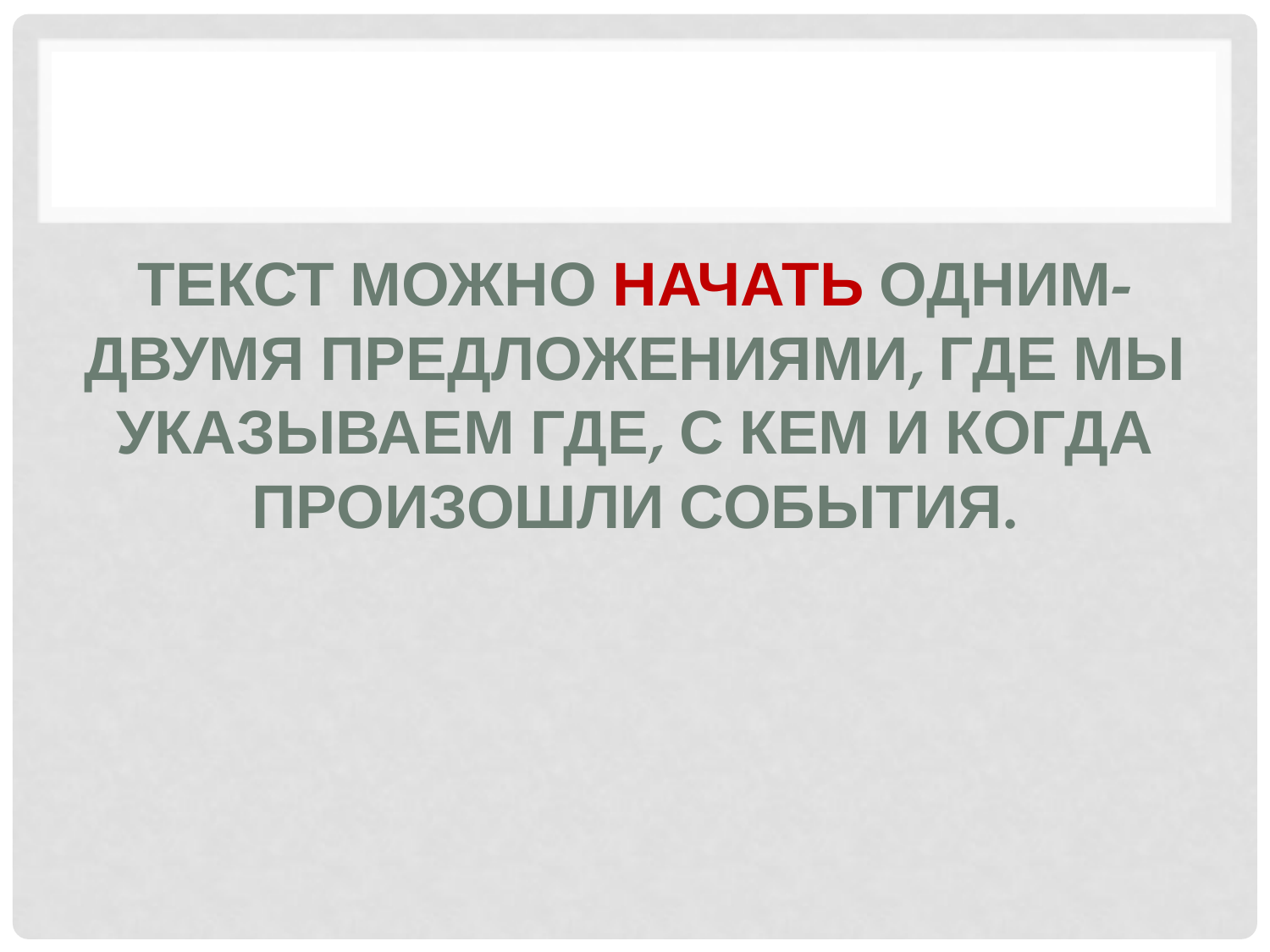

# Текст можно начать одним-двумя предложениями, где мы указываем где, с кем и когда произошли события.